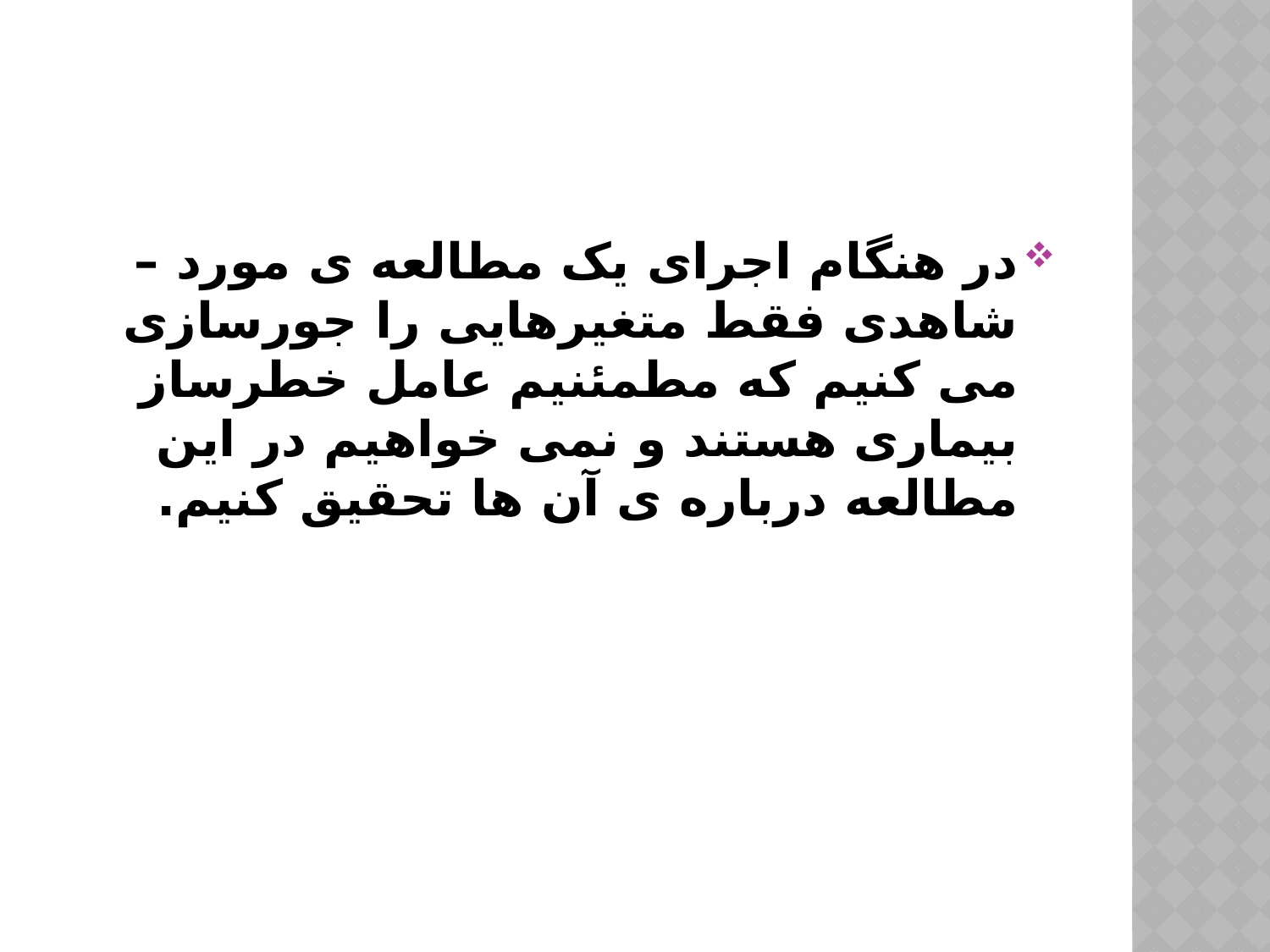

در هنگام اجرای یک مطالعه ی مورد – شاهدی فقط متغیرهایی را جورسازی می کنیم که مطمئنیم عامل خطرساز بیماری هستند و نمی خواهیم در این مطالعه درباره ی آن ها تحقیق کنیم.